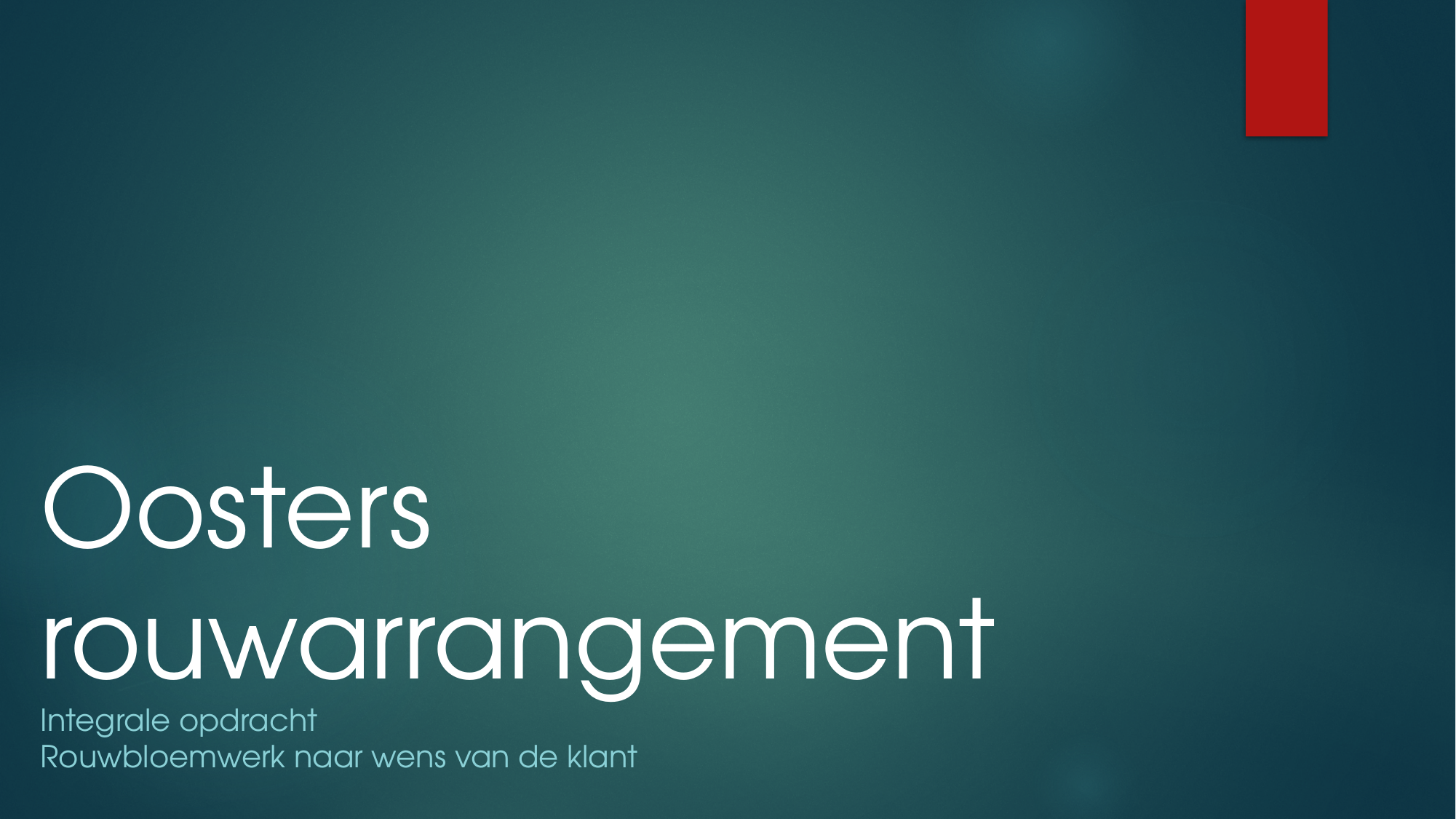

Oosters
rouwarrangement
Integrale opdracht
Rouwbloemwerk naar wens van de klant